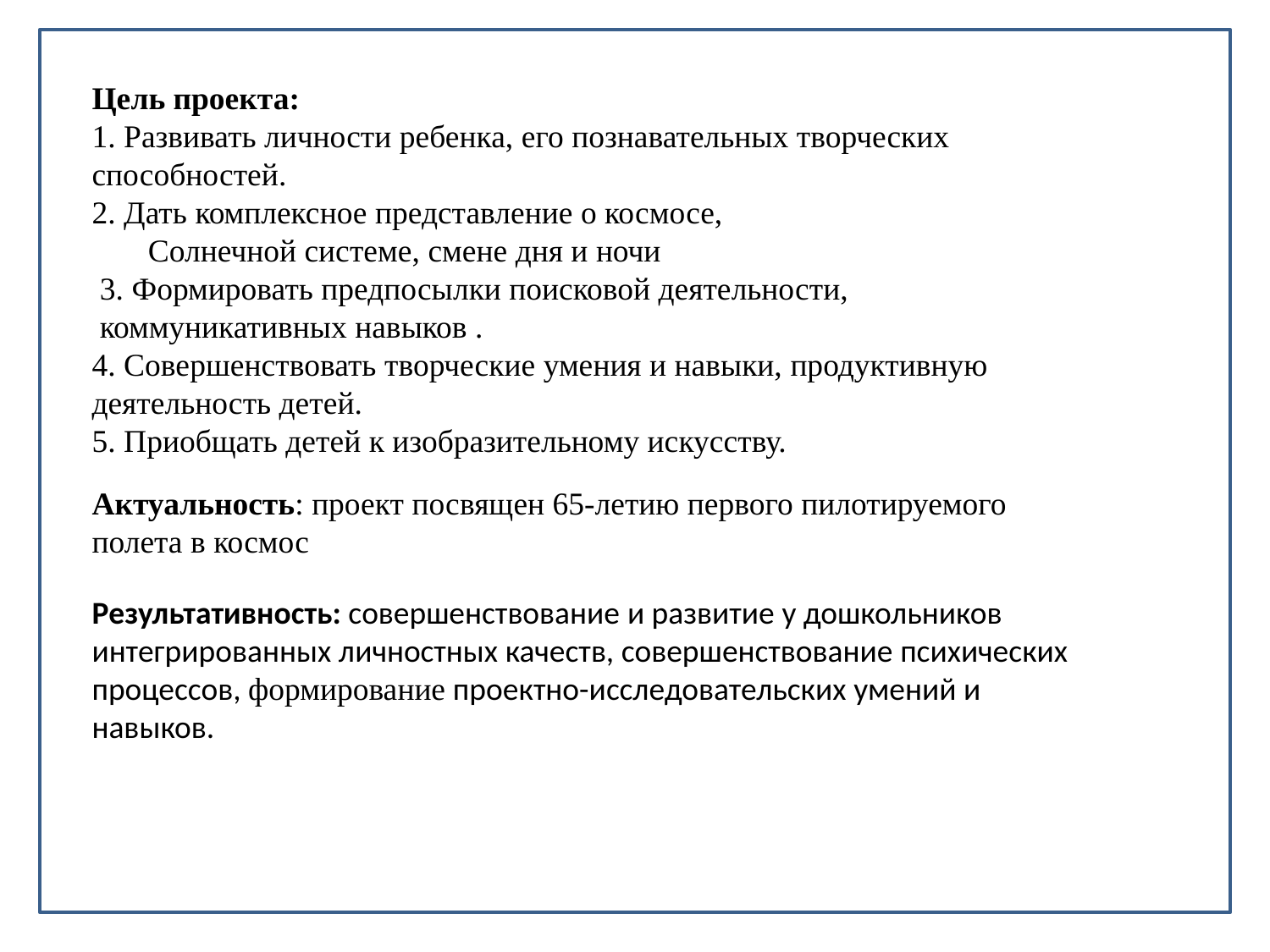

Цель проекта:
1. Развивать личности ребенка, его познавательных творческих способностей.
2. Дать комплексное представление о космосе,                                                            Солнечной системе, смене дня и ночи
 3. Формировать предпосылки поисковой деятельности,
 коммуникативных навыков .
4. Совершенствовать творческие умения и навыки, продуктивную деятельность детей.
5. Приобщать детей к изобразительному искусству.

Актуальность: проект посвящен 65-летию первого пилотируемого полета в космос
Результативность: совершенствование и развитие у дошкольников интегрированных личностных качеств, совершенствование психических процессов, формирование проектно-исследовательских умений и навыков.